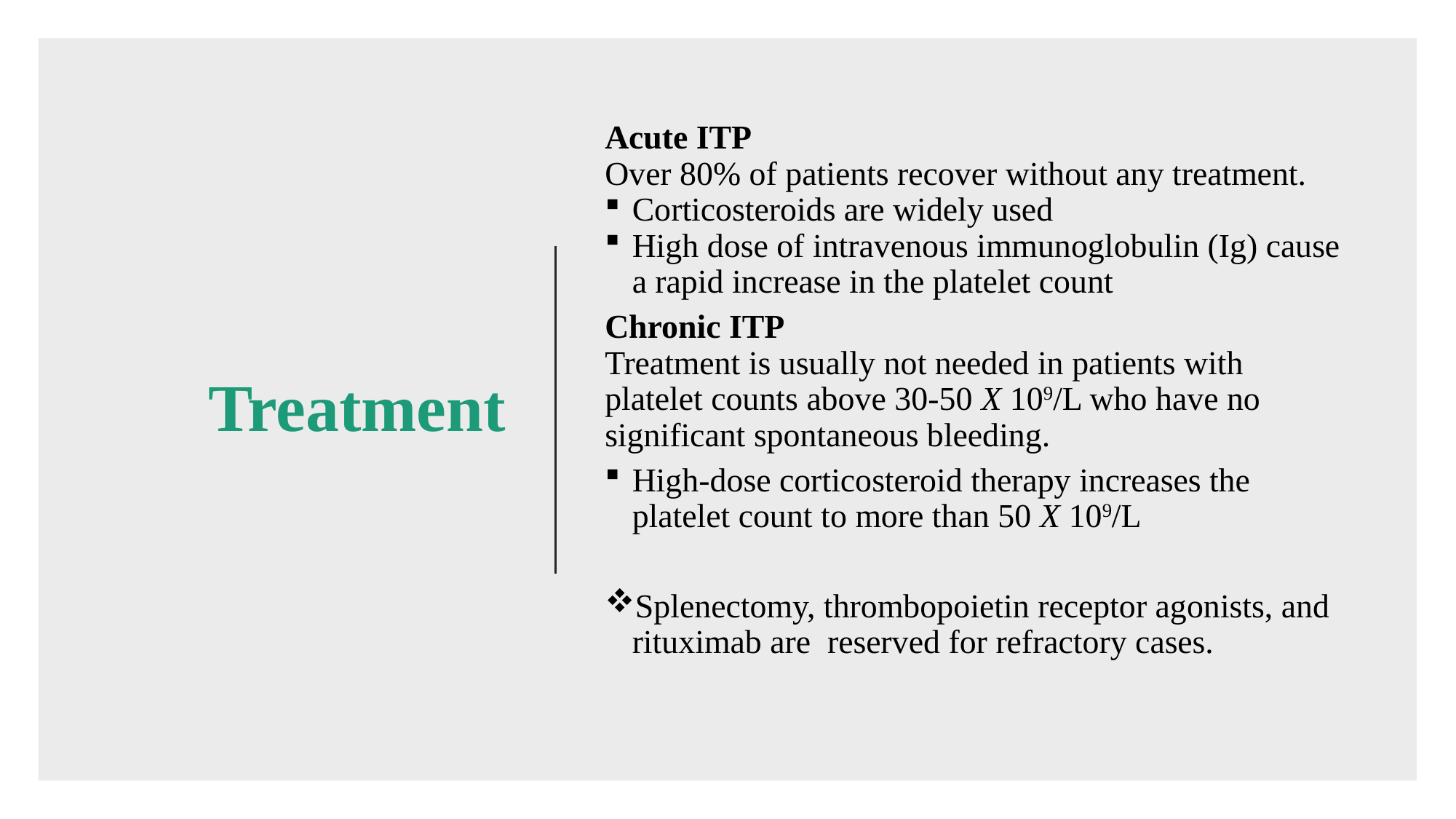

# Treatment
Acute ITP
Over 80% of patients recover without any treatment.
Corticosteroids are widely used
High dose of intravenous immunoglobulin (Ig) cause a rapid increase in the platelet count
Chronic ITP
Treatment is usually not needed in patients with platelet counts above 30-50 X 109/L who have no significant spontaneous bleeding.
High-dose corticosteroid therapy increases the platelet count to more than 50 X 109/L

Splenectomy, thrombopoietin receptor agonists, and rituximab are  reserved for refractory cases.